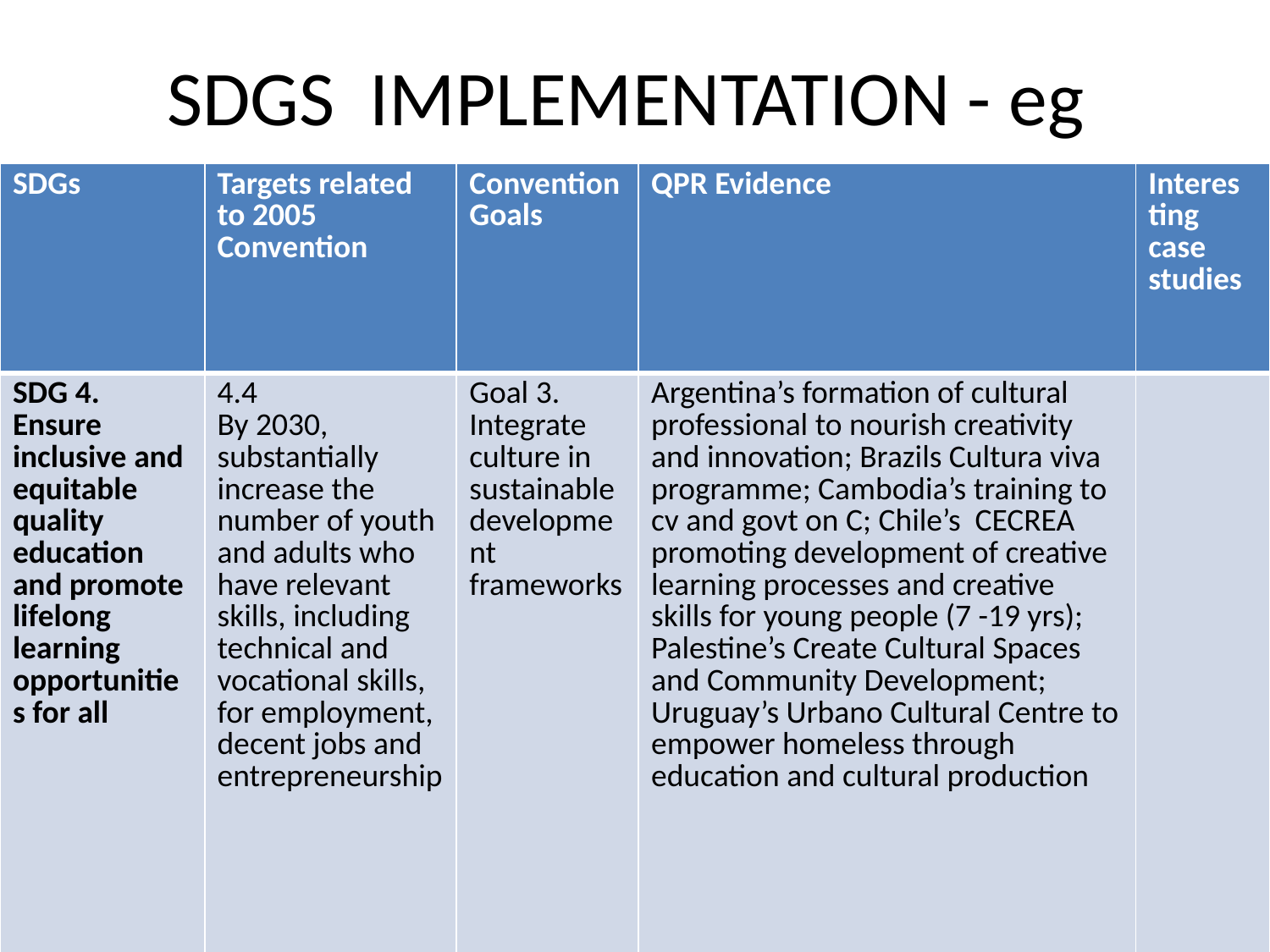

# SDGS  IMPLEMENTATION - eg
| SDGs | Targets related to 2005 Convention | Convention Goals | QPR Evidence | Interesting case studies |
| --- | --- | --- | --- | --- |
| SDG 4. Ensure inclusive and equitable quality education and promote lifelong learning opportunities for all | 4.4 By 2030, substantially increase the number of youth and adults who have relevant skills, including technical and vocational skills, for employment, decent jobs and entrepreneurship | Goal 3. Integrate culture in sustainable development frameworks | Argentina’s formation of cultural professional to nourish creativity and innovation; Brazils Cultura viva programme; Cambodia’s training to cv and govt on C; Chile’s CECREA promoting development of creative learning processes and creative skills for young people (7 -19 yrs); Palestine’s Create Cultural Spaces and Community Development; Uruguay’s Urbano Cultural Centre to empower homeless through education and cultural production |  |